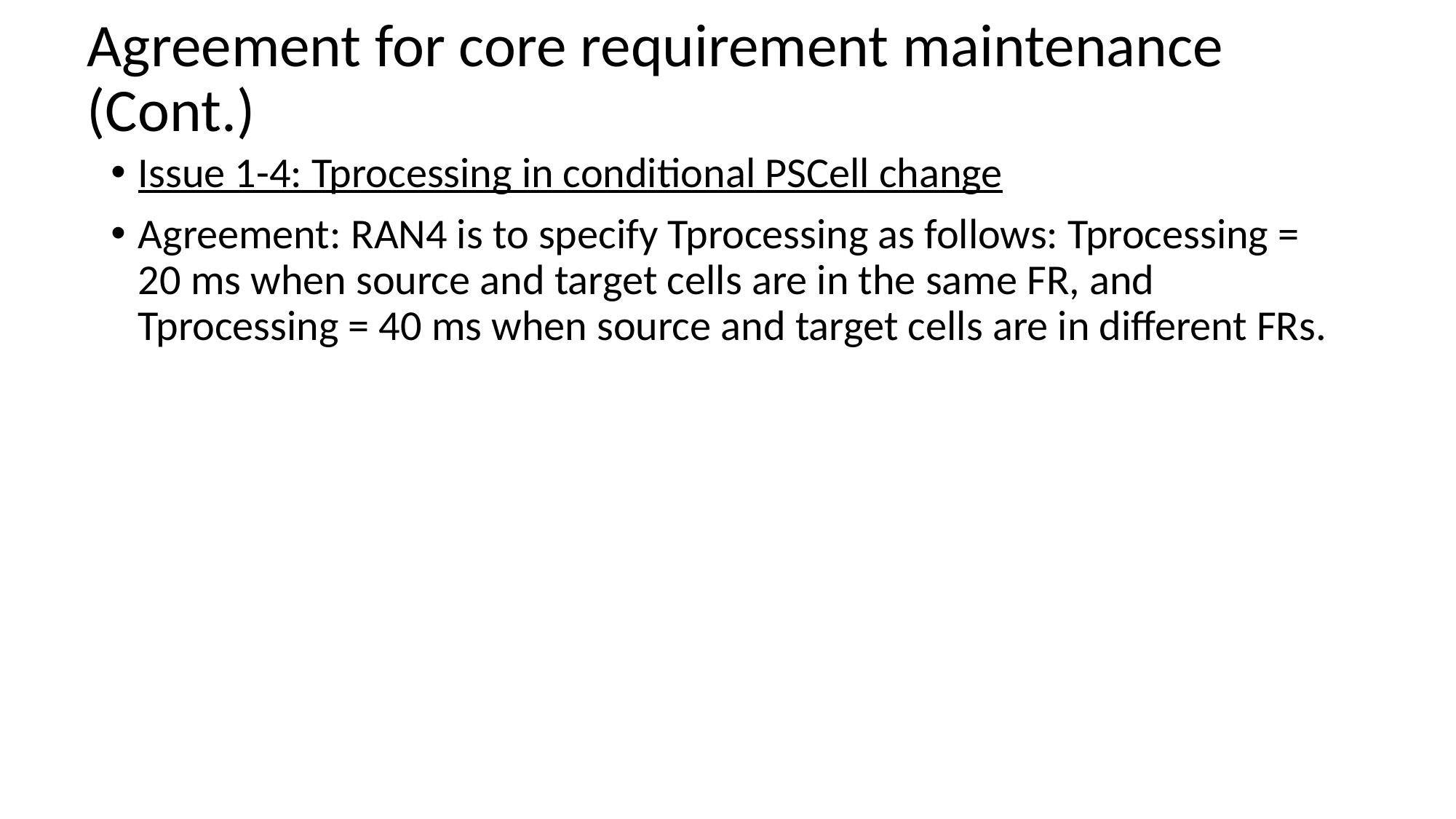

# Agreement for core requirement maintenance (Cont.)
Issue 1-4: Tprocessing in conditional PSCell change
Agreement: RAN4 is to specify Tprocessing as follows: Tprocessing = 20 ms when source and target cells are in the same FR, and Tprocessing = 40 ms when source and target cells are in different FRs.